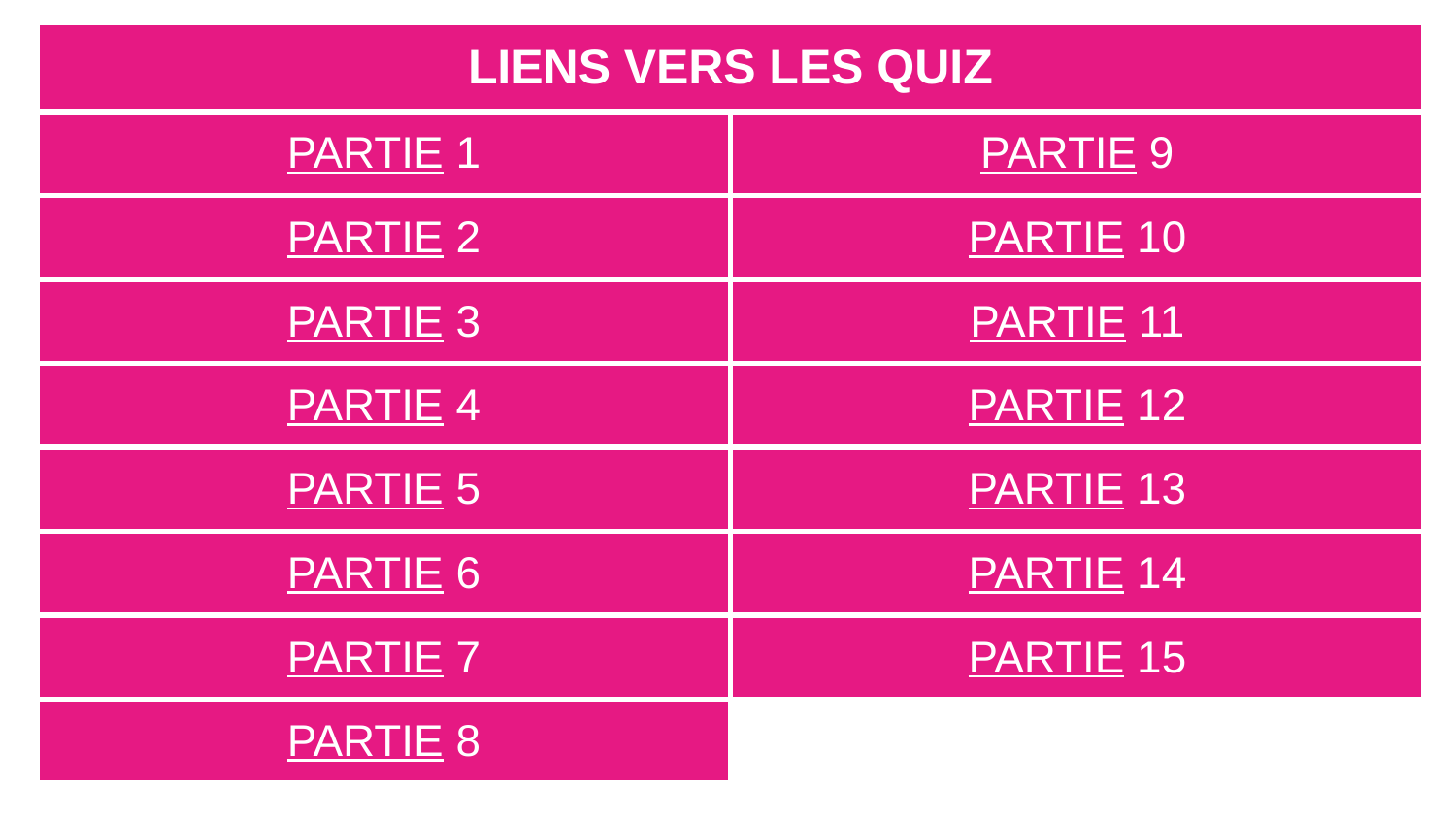

| LIENS VERS LES QUIZ |  |
| --- | --- |
| PARTIE 1 | PARTIE 9 |
| PARTIE 2 | PARTIE 10 |
| PARTIE 3 | PARTIE 11 |
| PARTIE 4 | PARTIE 12 |
| PARTIE 5 | PARTIE 13 |
| PARTIE 6 | PARTIE 14 |
| PARTIE 7 | PARTIE 15 |
| PARTIE 8 |  |